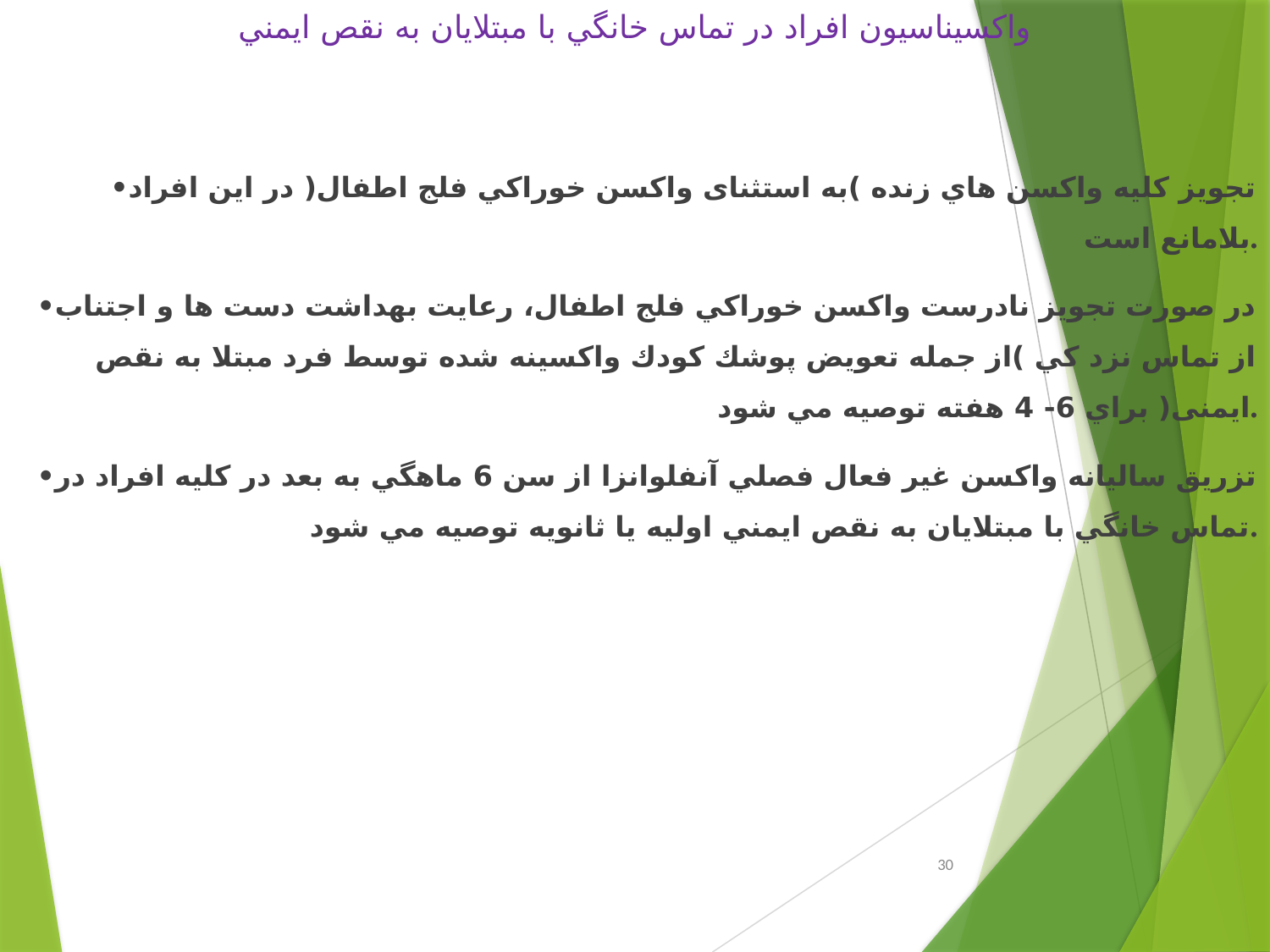

# واكسيناسيون افراد در تماس خانگي با مبتلايان به نقص ايمني
•تجويز كليه واكسن هاي زنده )به استثنای واکسن خوراكي فلج اطفال( در اين افراد بلامانع است.
•در صورت تجويز نادرست واکسن خوراكي فلج اطفال، رعايت بهداشت دست ها و اجتناب از تماس نزد كي )از جمله تعويض پوشك كودك واكسينه شده توسط فرد مبتلا به نقص ایمنی( براي 6- 4 هفته توصيه مي شود.
•تزریق سالیانه واكسن غير فعال فصلي آنفلوانزا از سن 6 ماهگي به بعد در كليه افراد در تماس خانگي با مبتلايان به نقص ايمني اوليه يا ثانويه توصيه مي شود.
30